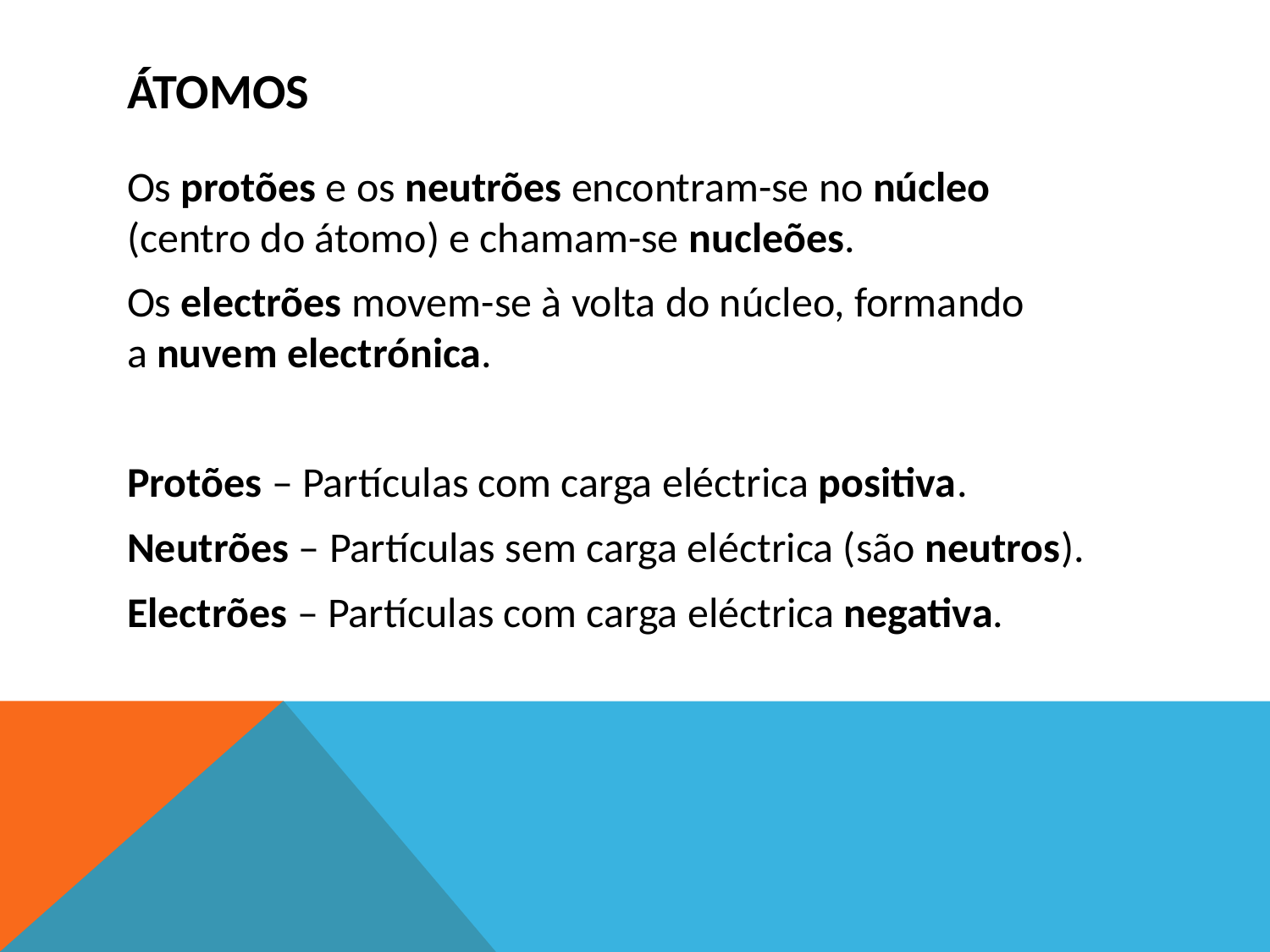

# Átomos
Os protões e os neutrões encontram-se no núcleo
(centro do átomo) e chamam-se nucleões.
Os electrões movem-se à volta do núcleo, formando
a nuvem electrónica.

Protões – Partículas com carga eléctrica positiva.
Neutrões – Partículas sem carga eléctrica (são neutros).
Electrões – Partículas com carga eléctrica negativa.